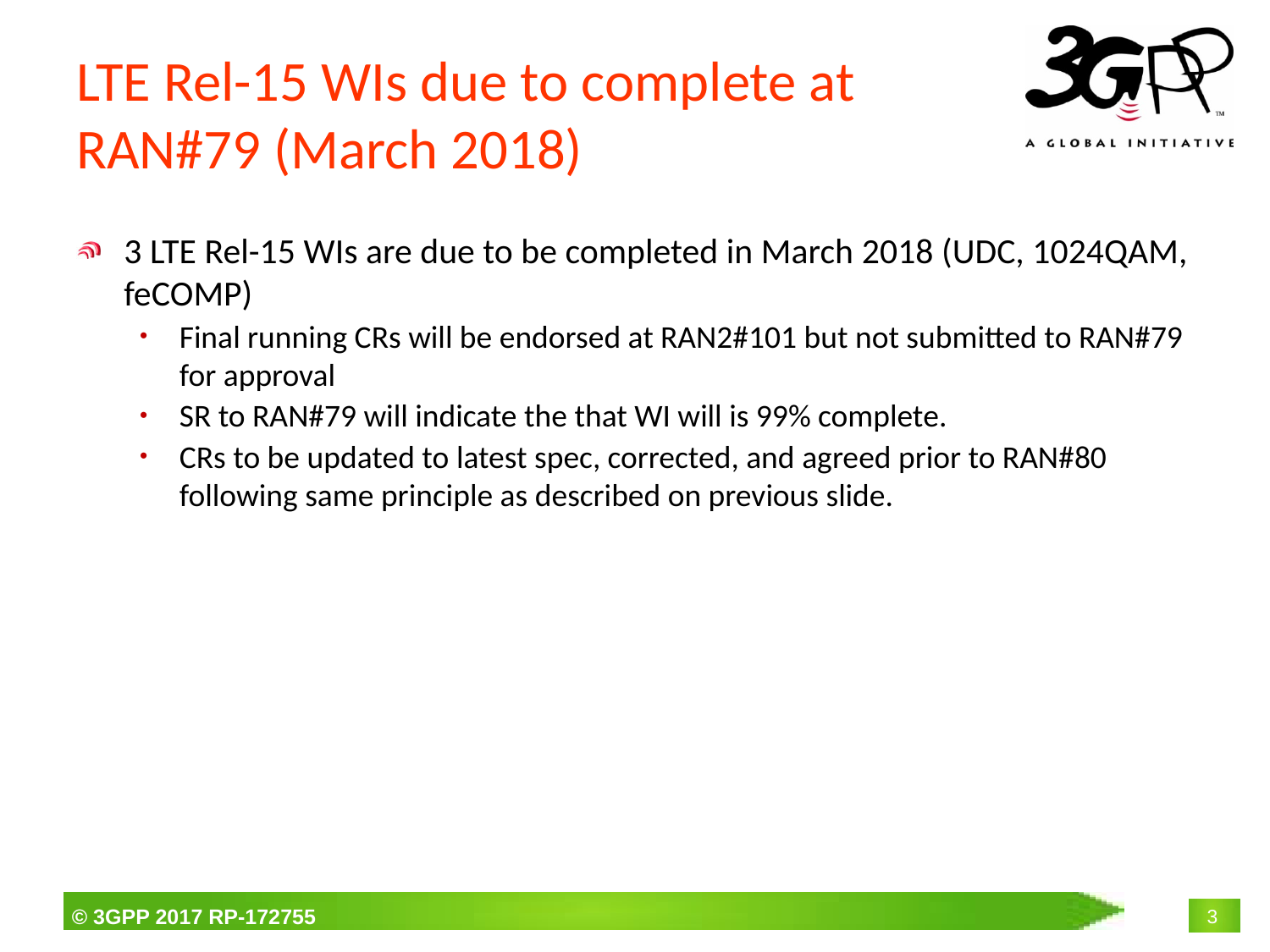

# LTE Rel-15 WIs due to complete at RAN#79 (March 2018)
3 LTE Rel-15 WIs are due to be completed in March 2018 (UDC, 1024QAM, feCOMP)
Final running CRs will be endorsed at RAN2#101 but not submitted to RAN#79 for approval
SR to RAN#79 will indicate the that WI will is 99% complete.
CRs to be updated to latest spec, corrected, and agreed prior to RAN#80 following same principle as described on previous slide.